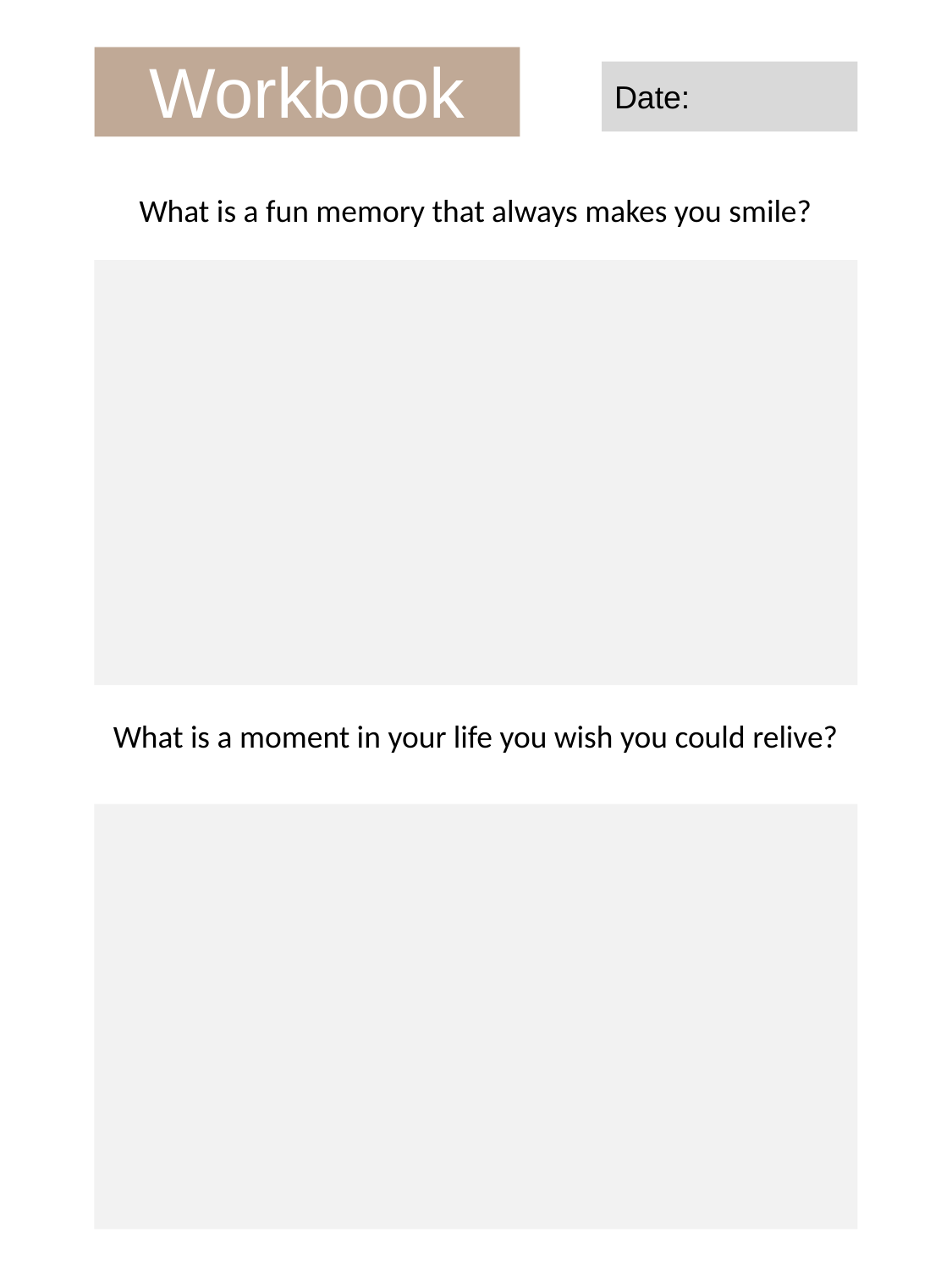

Workbook

Date:
What is a fun memory that always makes you smile?

What is a moment in your life you wish you could relive?